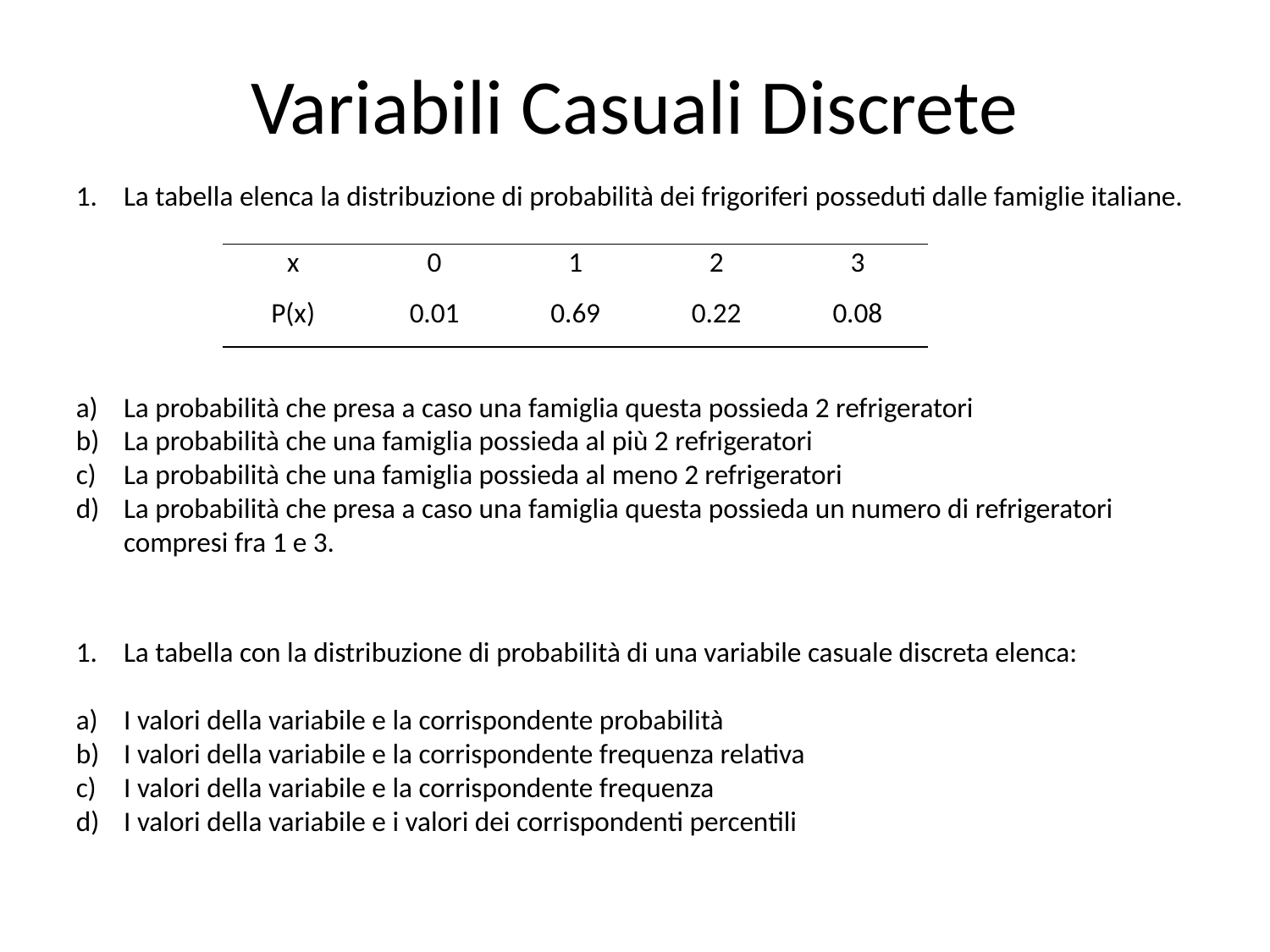

# Variabili Casuali Discrete
La tabella elenca la distribuzione di probabilità dei frigoriferi posseduti dalle famiglie italiane.
| x | 0 | 1 | 2 | 3 |
| --- | --- | --- | --- | --- |
| P(x) | 0.01 | 0.69 | 0.22 | 0.08 |
La probabilità che presa a caso una famiglia questa possieda 2 refrigeratori
La probabilità che una famiglia possieda al più 2 refrigeratori
La probabilità che una famiglia possieda al meno 2 refrigeratori
La probabilità che presa a caso una famiglia questa possieda un numero di refrigeratori compresi fra 1 e 3.
La tabella con la distribuzione di probabilità di una variabile casuale discreta elenca:

I valori della variabile e la corrispondente probabilità
I valori della variabile e la corrispondente frequenza relativa
I valori della variabile e la corrispondente frequenza
I valori della variabile e i valori dei corrispondenti percentili